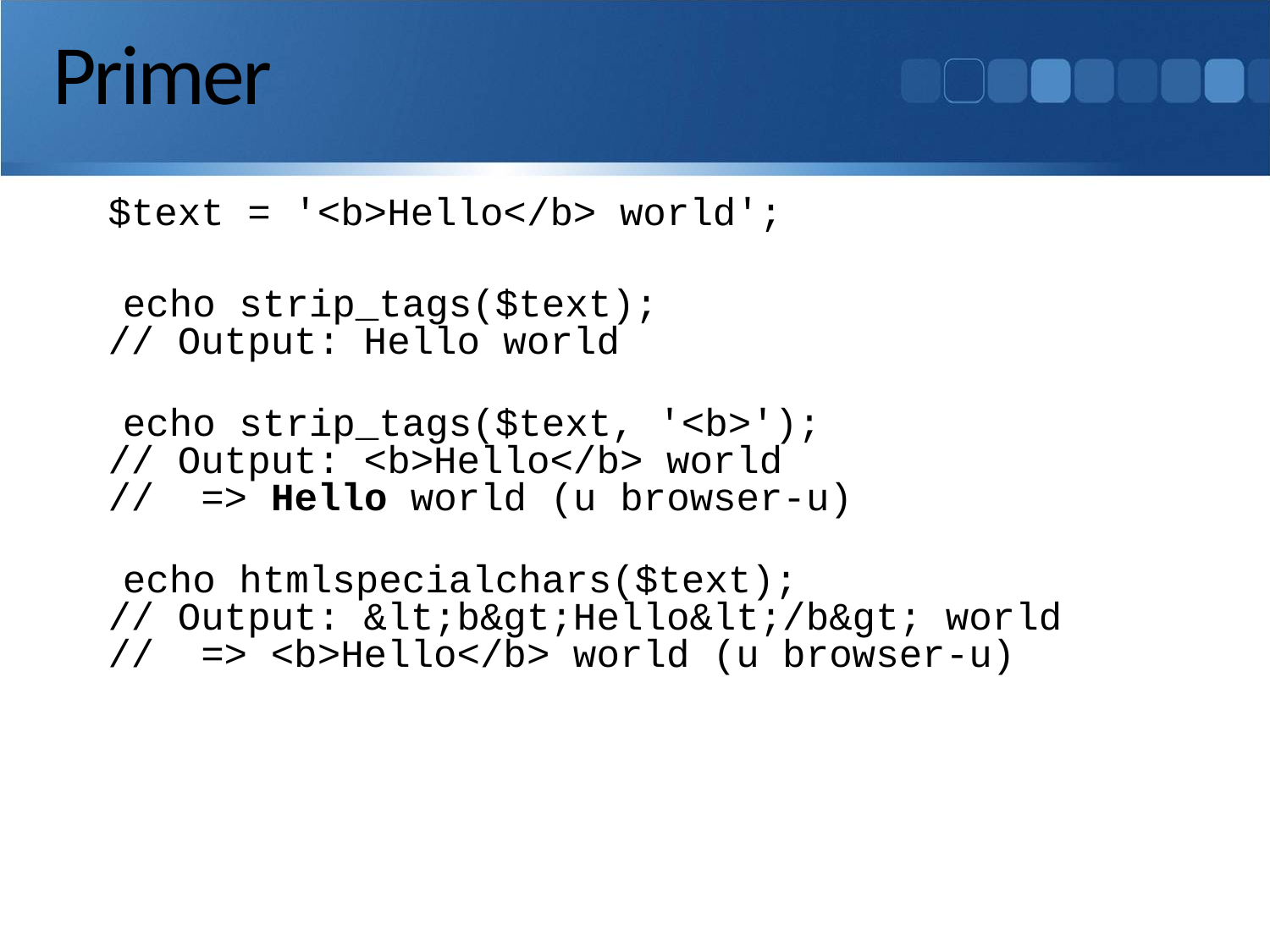

# Primer
	$text = '<b>Hello</b> world';
   echo strip_tags($text);
// Output: Hello world
   echo strip_tags($text, '<b>');
// Output: <b>Hello</b> world
//  => Hello world (u browser-u)
   echo htmlspecialchars($text);
// Output: &lt;b&gt;Hello&lt;/b&gt; world
//  => <b>Hello</b> world (u browser-u)